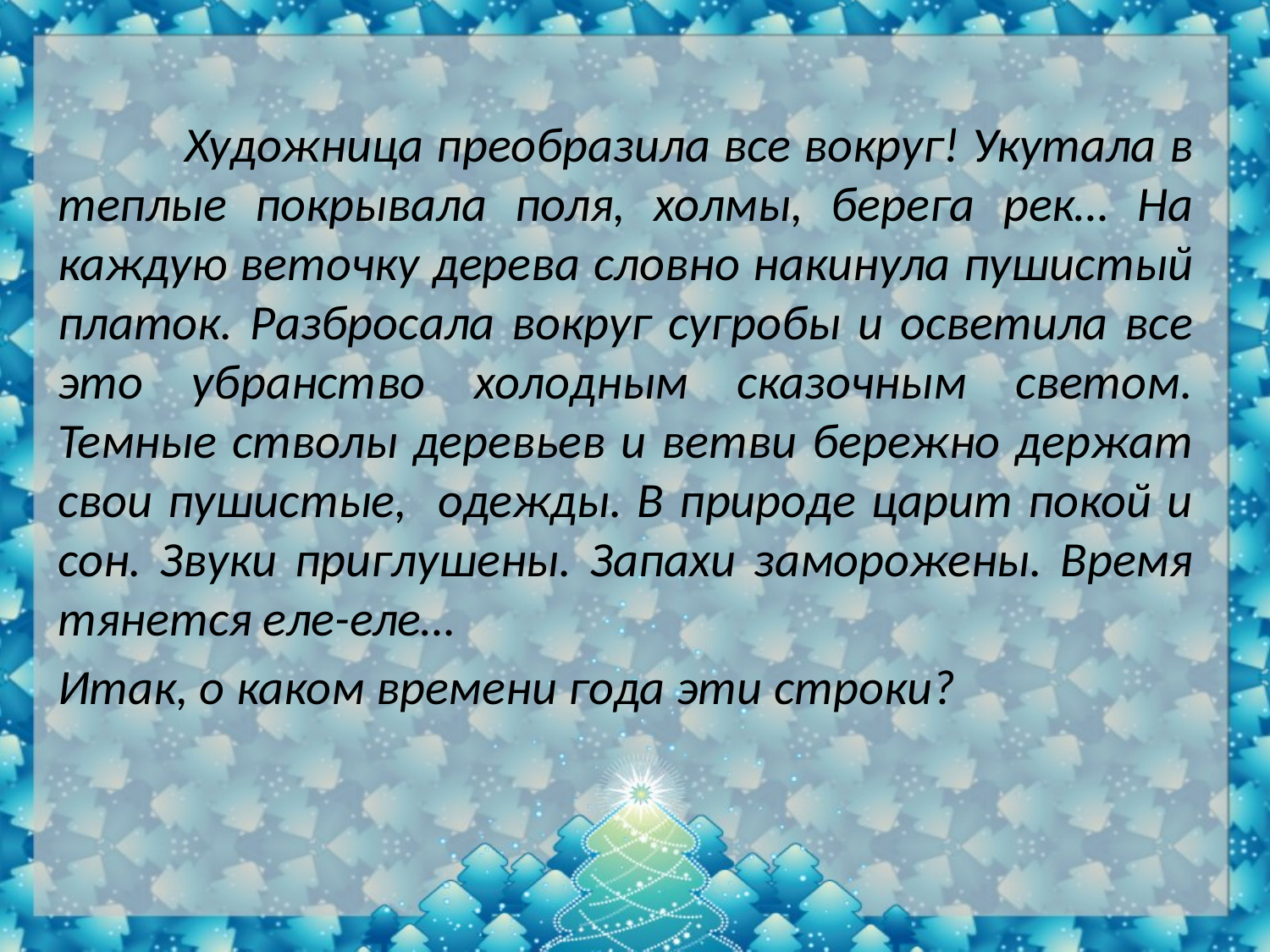

Художница преобразила все вокруг! Укутала в теплые покрывала поля, холмы, берега рек… На каждую веточку дерева словно накинула пушистый платок. Разбросала вокруг сугробы и осветила все это убранство холодным сказочным светом. Темные стволы деревьев и ветви бережно держат свои пушистые,  одежды. В природе царит покой и сон. Звуки приглушены. Запахи заморожены. Время тянется еле-еле…
Итак, о каком времени года эти строки?